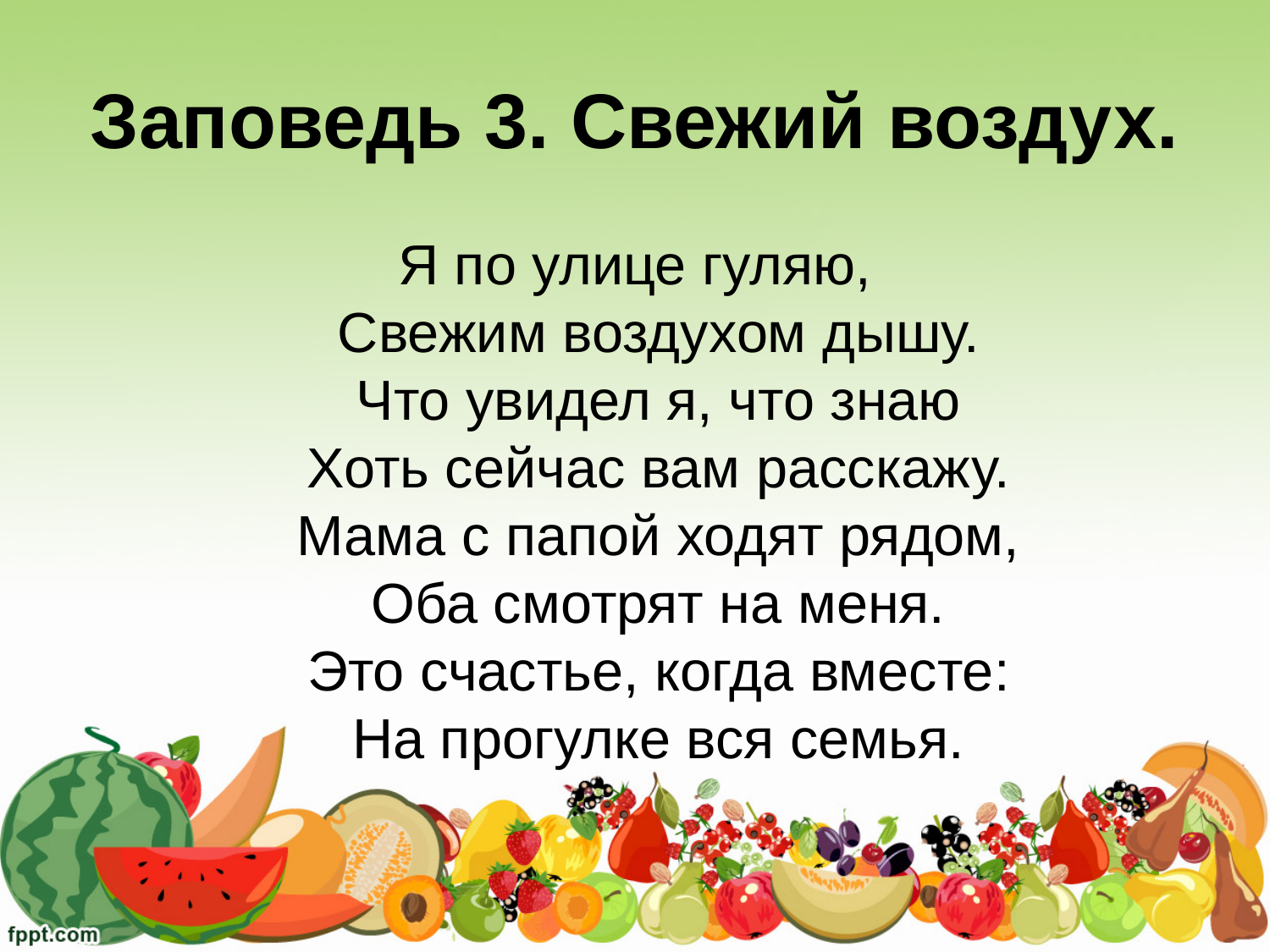

# Заповедь 3. Свежий воздух.
Я по улице гуляю,
Свежим воздухом дышу.
Что увидел я, что знаю
Хоть сейчас вам расскажу.
Мама с папой ходят рядом,
Оба смотрят на меня.
Это счастье, когда вместе:
На прогулке вся семья.